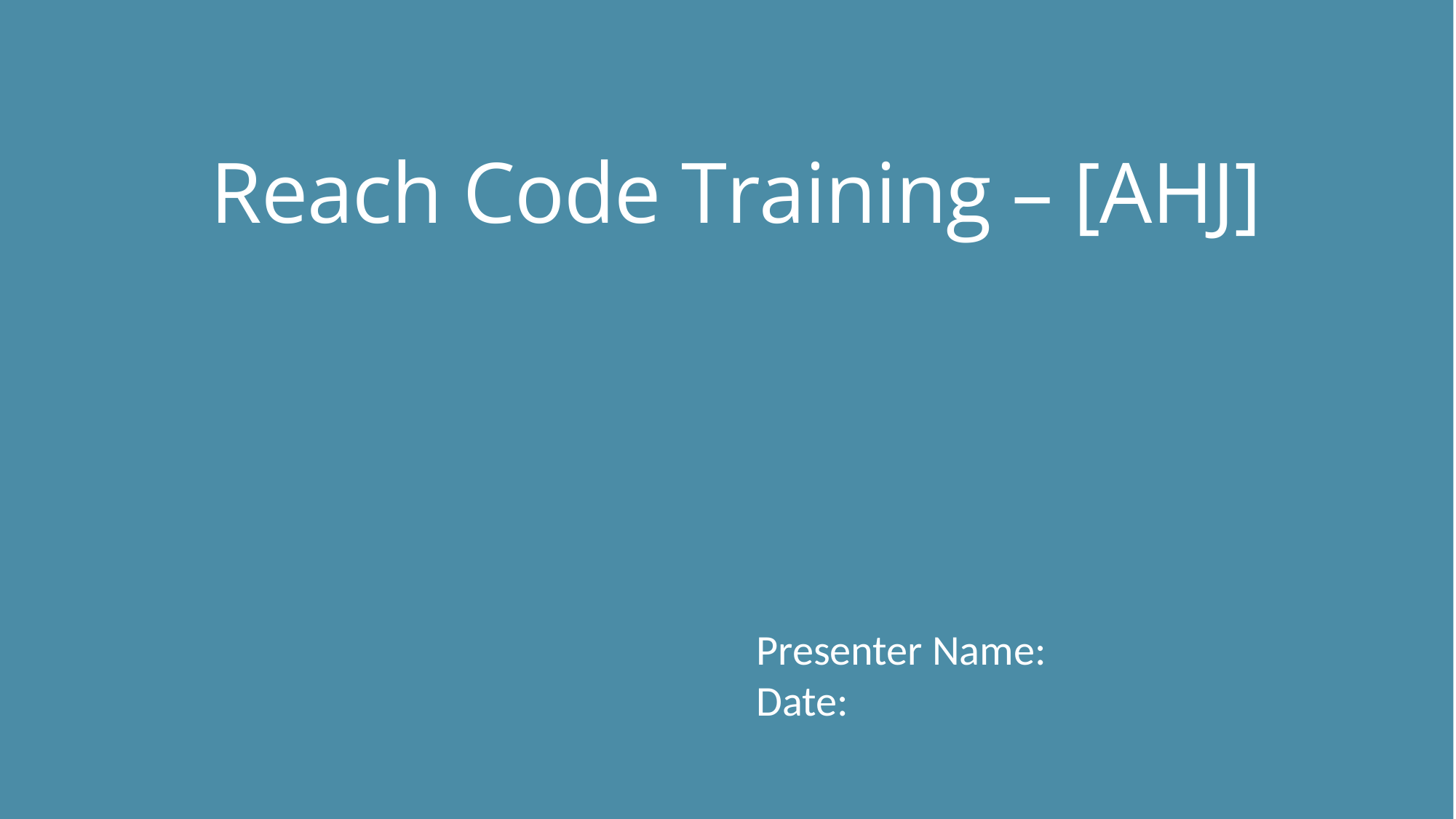

# Reach Code Training – [AHJ]
Presenter Name:
Date: